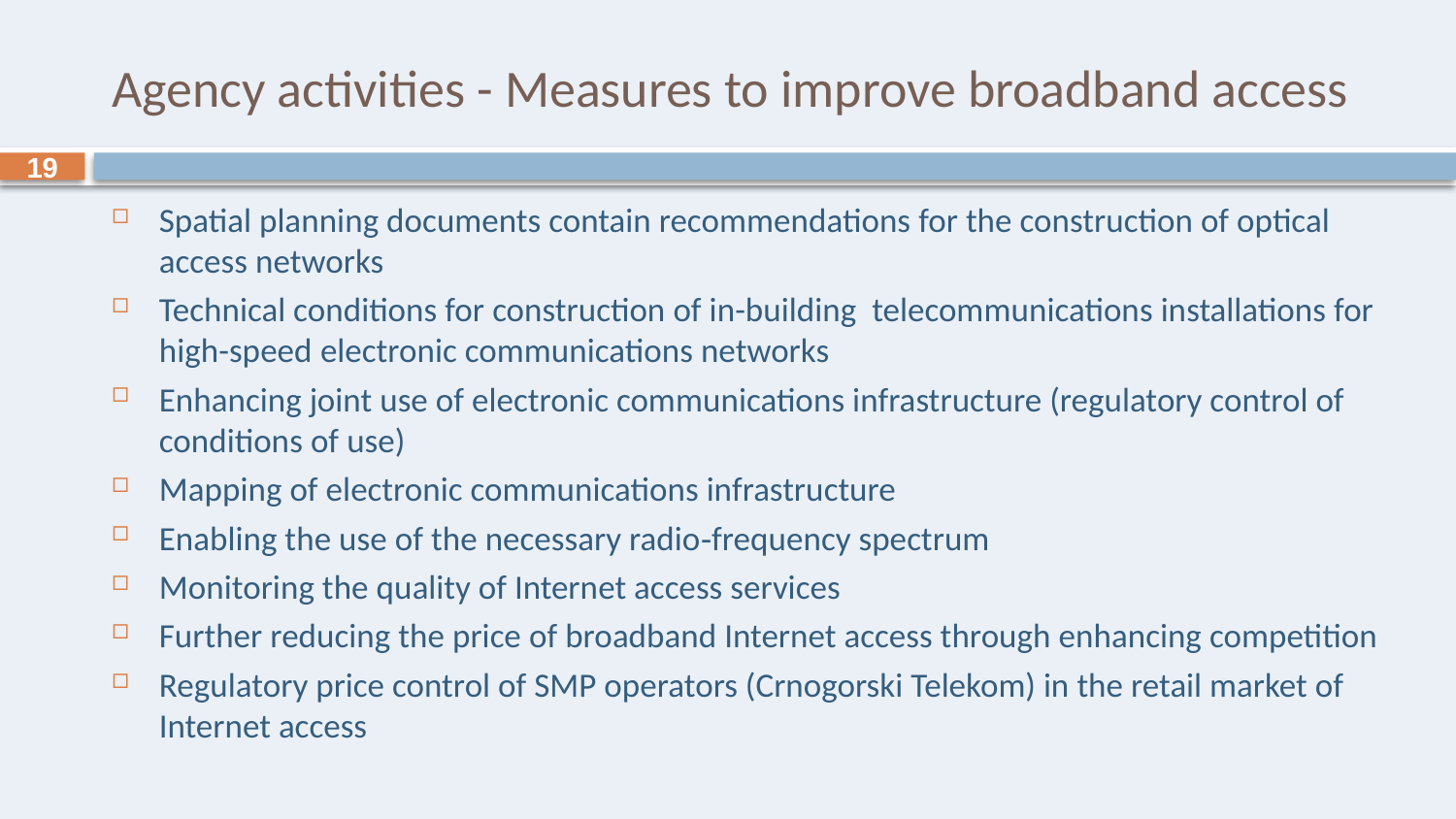

# Agency activities - Measures to improve broadband access
19
Spatial planning documents contain recommendations for the construction of optical access networks
Technical conditions for construction of in-building  telecommunications installations for high-speed electronic communications networks
Enhancing joint use of electronic communications infrastructure (regulatory control of conditions of use)
Mapping of electronic communications infrastructure
Enabling the use of the necessary radio‐frequency spectrum
Monitoring the quality of Internet access services
Further reducing the price of broadband Internet access through enhancing competition
Regulatory price control of SMP operators (Crnogorski Telekom) in the retail market of Internet access